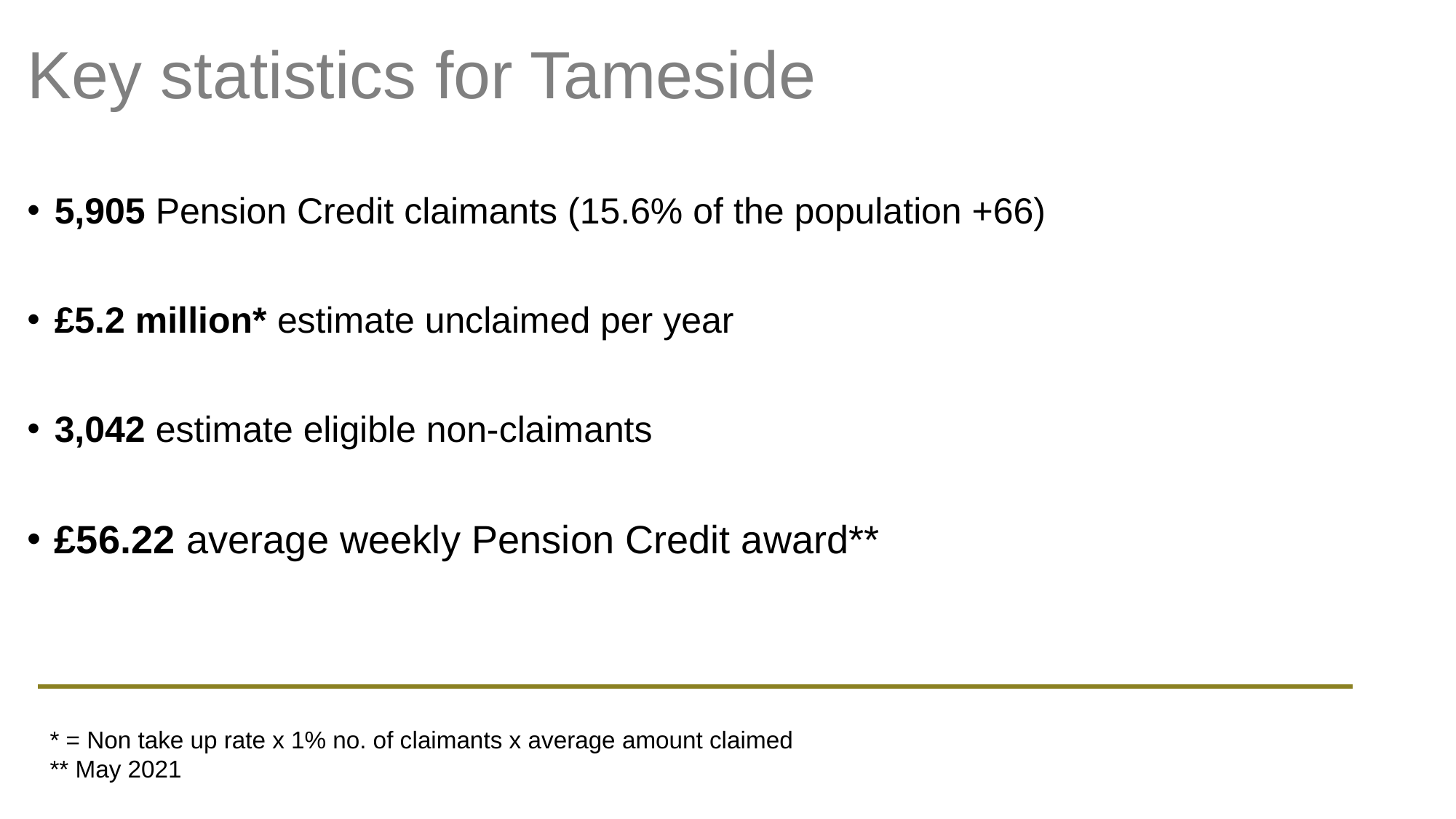

# Key statistics for Tameside

5,905 Pension Credit claimants (15.6% of the population +66)

£5.2 million* estimate unclaimed per year

3,042 estimate eligible non-claimants

£56.22 average weekly Pension Credit award**

* = Non take up rate x 1% no. of claimants x average amount claimed
** May 2021